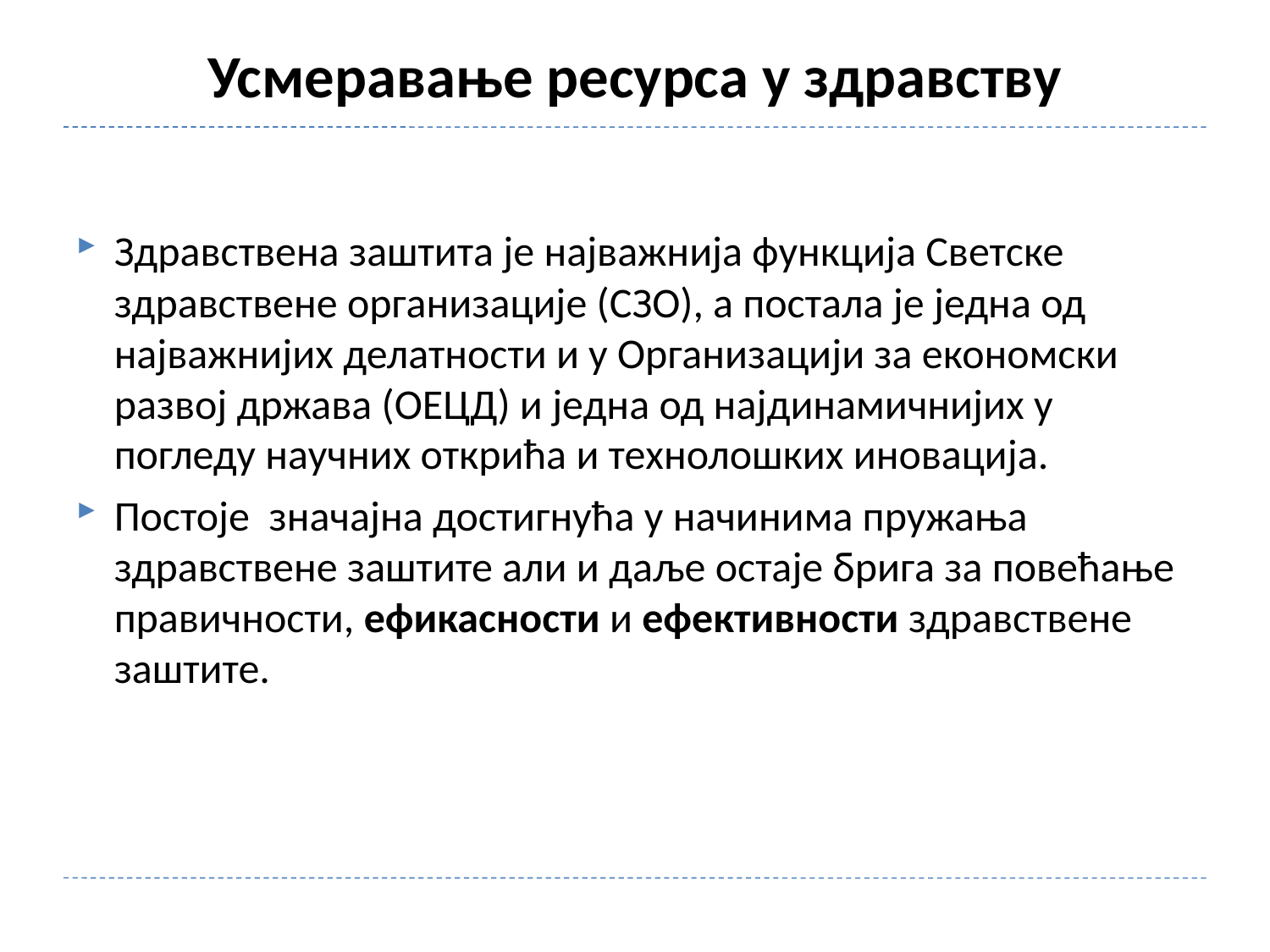

# Усмеравање ресурса у здравству

Здравствена заштита је најважнија функција Светске здравствене организације (СЗО), а постала је једна од најважнијих делатности и у Организацији за економски развој држава (ОЕЦД) и једна од најдинамичнијих у погледу научних открића и технолошких иновација.
Постоје  значајна достигнућа у начинима пружања здравствене заштите али и даље остаје брига за повећање правичности, ефикасности и ефективности здравствене заштите.